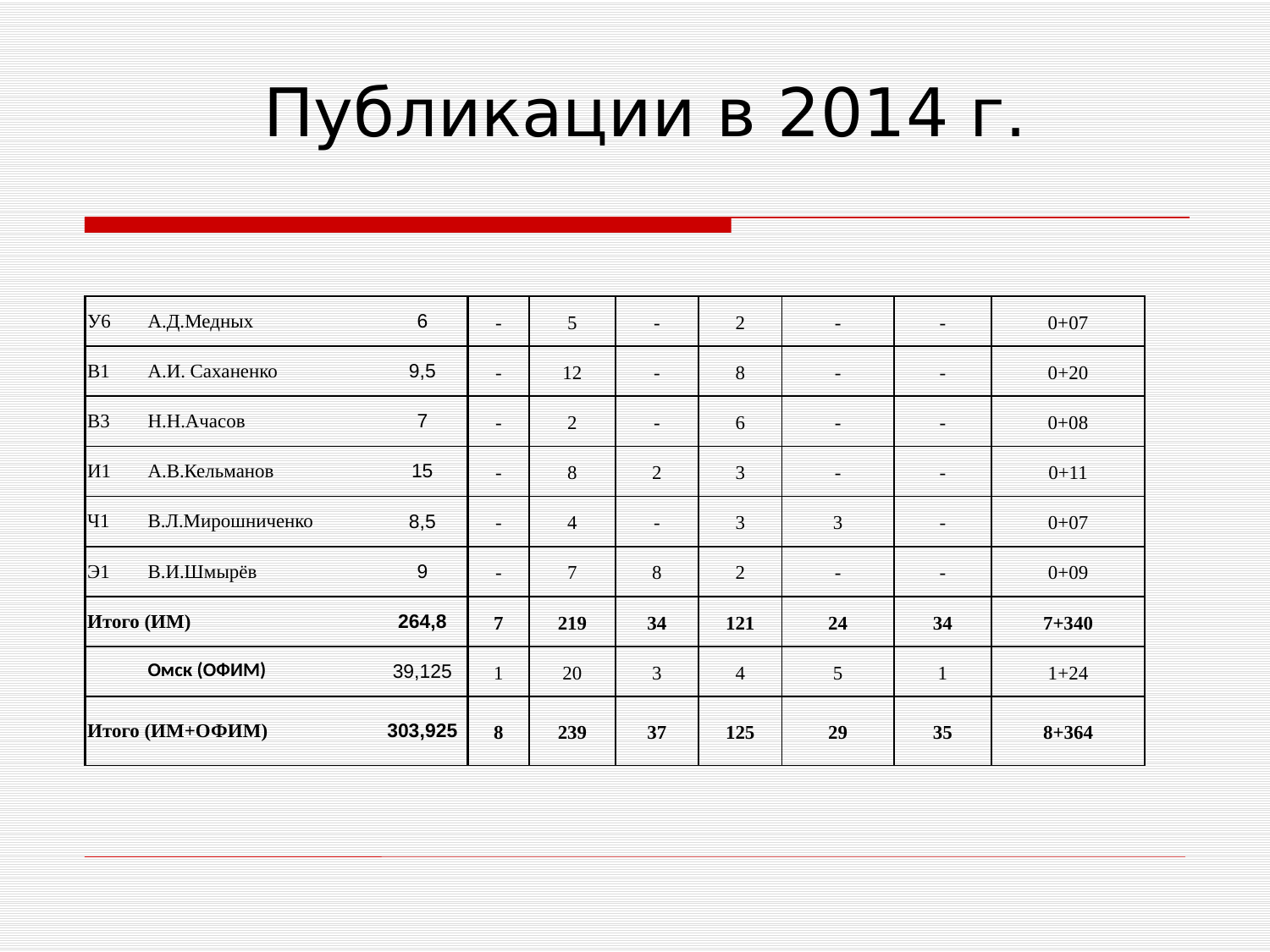

# Публикации в 2014 г.
| У6 | А.Д.Медных | 6 | - | 5 | - | 2 | - | - | 0+07 |
| --- | --- | --- | --- | --- | --- | --- | --- | --- | --- |
| В1 | А.И. Саханенко | 9,5 | - | 12 | - | 8 | - | - | 0+20 |
| В3 | Н.Н.Ачасов | 7 | - | 2 | - | 6 | - | - | 0+08 |
| И1 | А.В.Кельманов | 15 | - | 8 | 2 | 3 | - | - | 0+11 |
| Ч1 | В.Л.Мирошниченко | 8,5 | - | 4 | - | 3 | 3 | - | 0+07 |
| Э1 | В.И.Шмырёв | 9 | - | 7 | 8 | 2 | - | - | 0+09 |
| Итого (ИМ) |  | 264,8 | 7 | 219 | 34 | 121 | 24 | 34 | 7+340 |
|  | Омск (ОФИМ) | 39,125 | 1 | 20 | 3 | 4 | 5 | 1 | 1+24 |
| Итого (ИМ+ОФИМ) |  | 303,925 | 8 | 239 | 37 | 125 | 29 | 35 | 8+364 |